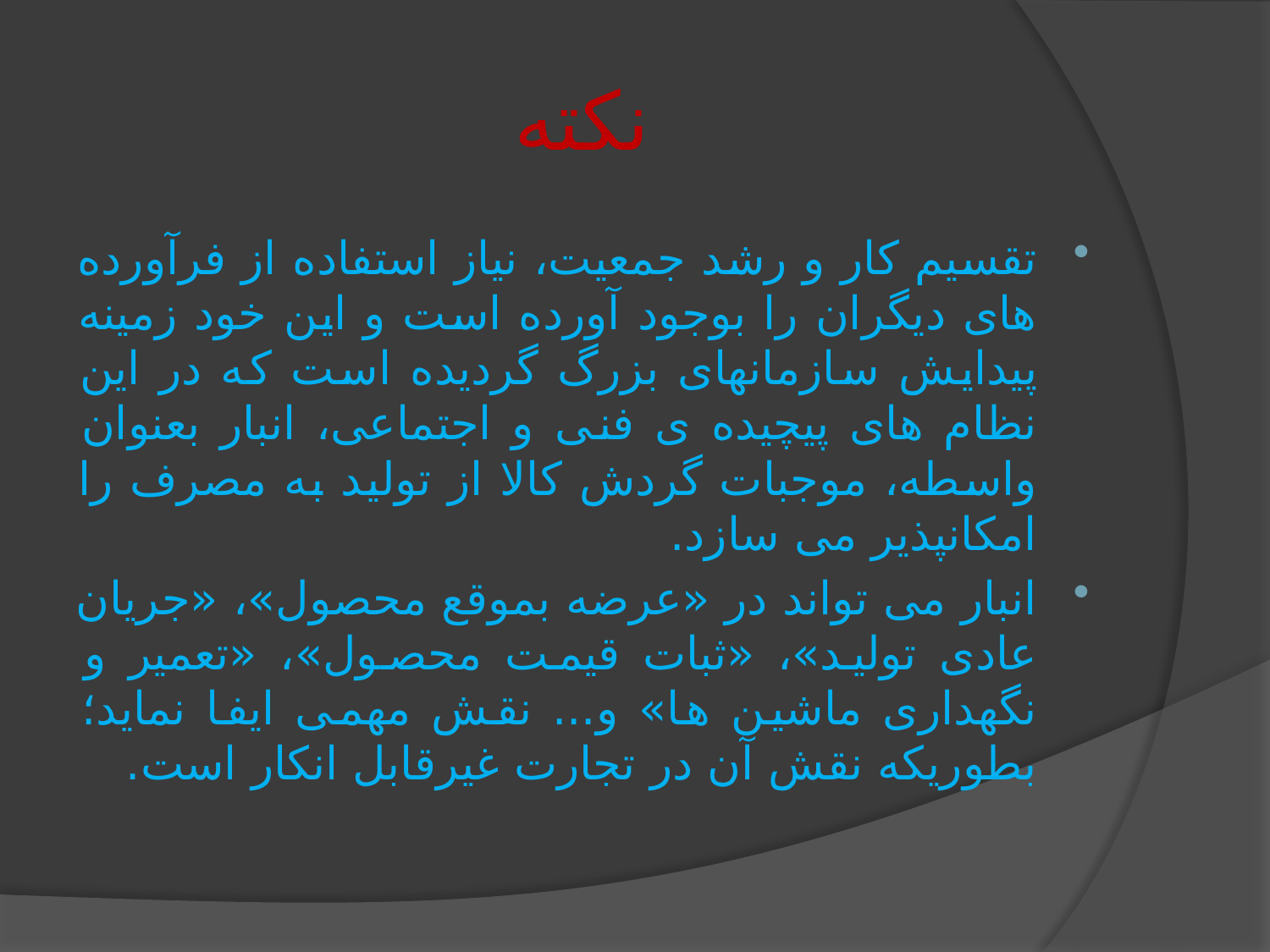

# نکته
تقسیم کار و رشد جمعیت، نیاز استفاده از فرآورده های دیگران را بوجود آورده است و این خود زمینه پیدایش سازمانهای بزرگ گردیده است که در این نظام های پیچیده ی فنی و اجتماعی، انبار بعنوان واسطه، موجبات گردش کالا از تولید به مصرف را امکانپذیر می سازد.
انبار می تواند در «عرضه بموقع محصول»، «جریان عادی تولید»، «ثبات قیمت محصول»، «تعمیر و نگهداری ماشین ها» و... نقش مهمی ایفا نماید؛ بطوریکه نقش آن در تجارت غیرقابل انکار است.